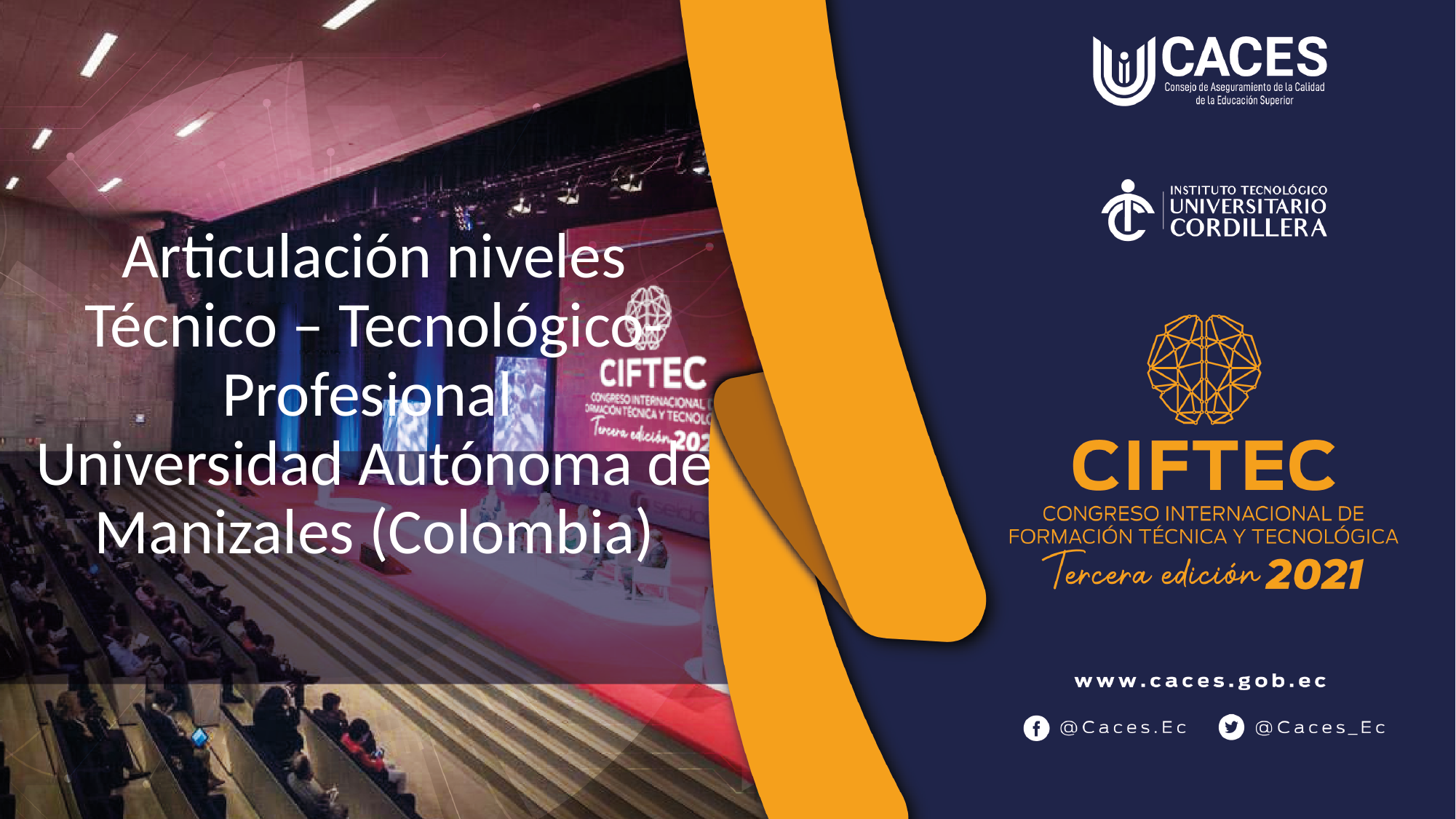

# Articulación niveles Técnico – Tecnológico- Profesional Universidad Autónoma de Manizales (Colombia)